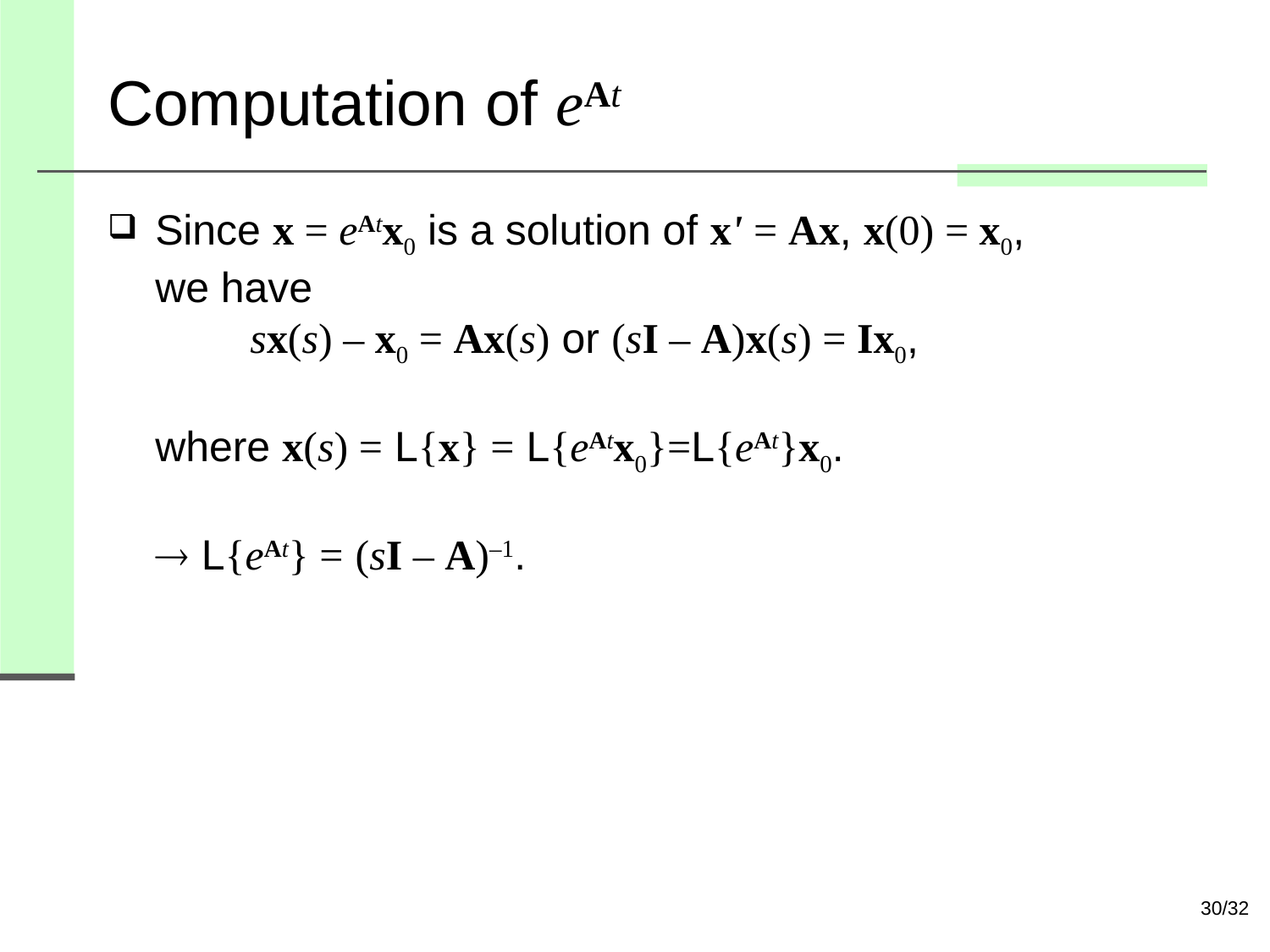

# Computation of eAt
Since x = eAtx0 is a solution of x' = Ax, x(0) = x0,
we have
        sx(s) – x0 = Ax(s) or (sI – A)x(s) = Ix0,
where x(s) = L{x} = L{eAtx0}=L{eAt}x0.
→ L{eAt} = (sI – A)–1.
30